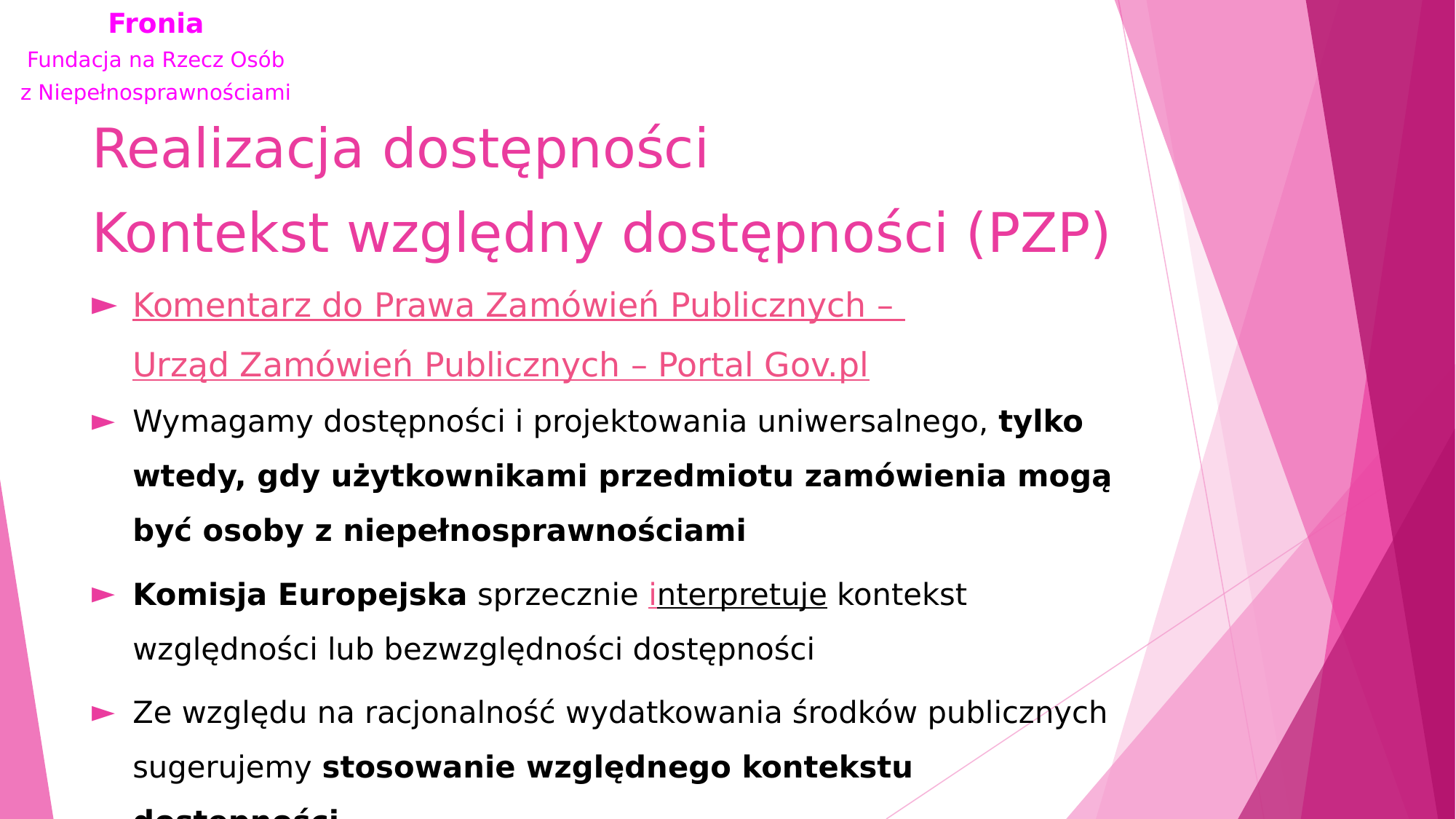

# Realizacja dostępności Kontekst względny dostępności (PZP)
Komentarz do Prawa Zamówień Publicznych – Urząd Zamówień Publicznych – Portal Gov.pl
Wymagamy dostępności i projektowania uniwersalnego, tylko wtedy, gdy użytkownikami przedmiotu zamówienia mogą być osoby z niepełnosprawnościami
Komisja Europejska sprzecznie interpretuje kontekst względności lub bezwzględności dostępności
Ze względu na racjonalność wydatkowania środków publicznych sugerujemy stosowanie względnego kontekstu dostępności